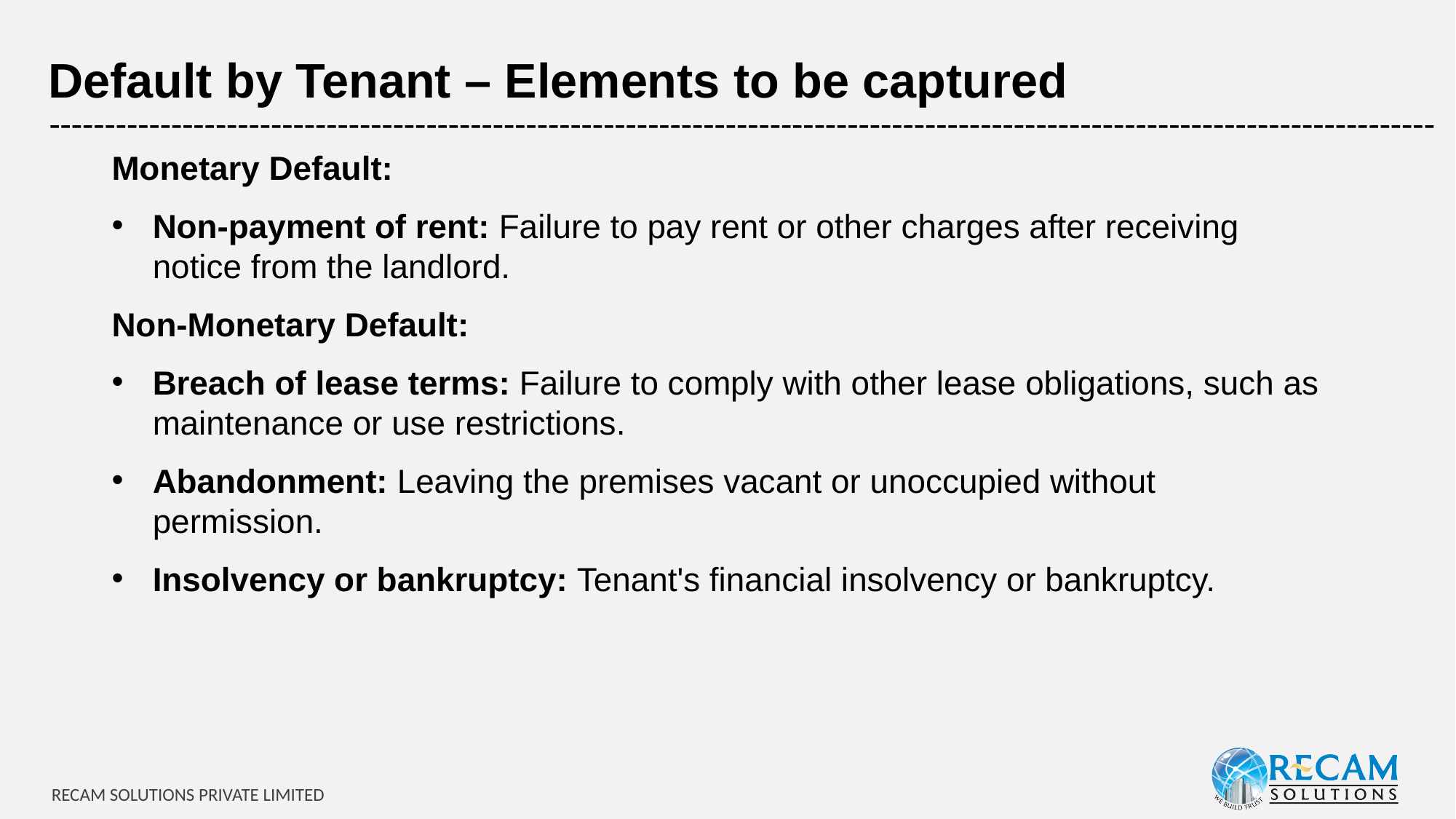

Default by Tenant – Elements to be captured
-----------------------------------------------------------------------------------------------------------------------------
Monetary Default:
Non-payment of rent: Failure to pay rent or other charges after receiving notice from the landlord.
Non-Monetary Default:
Breach of lease terms: Failure to comply with other lease obligations, such as maintenance or use restrictions.
Abandonment: Leaving the premises vacant or unoccupied without permission.
Insolvency or bankruptcy: Tenant's financial insolvency or bankruptcy.
RECAM SOLUTIONS PRIVATE LIMITED